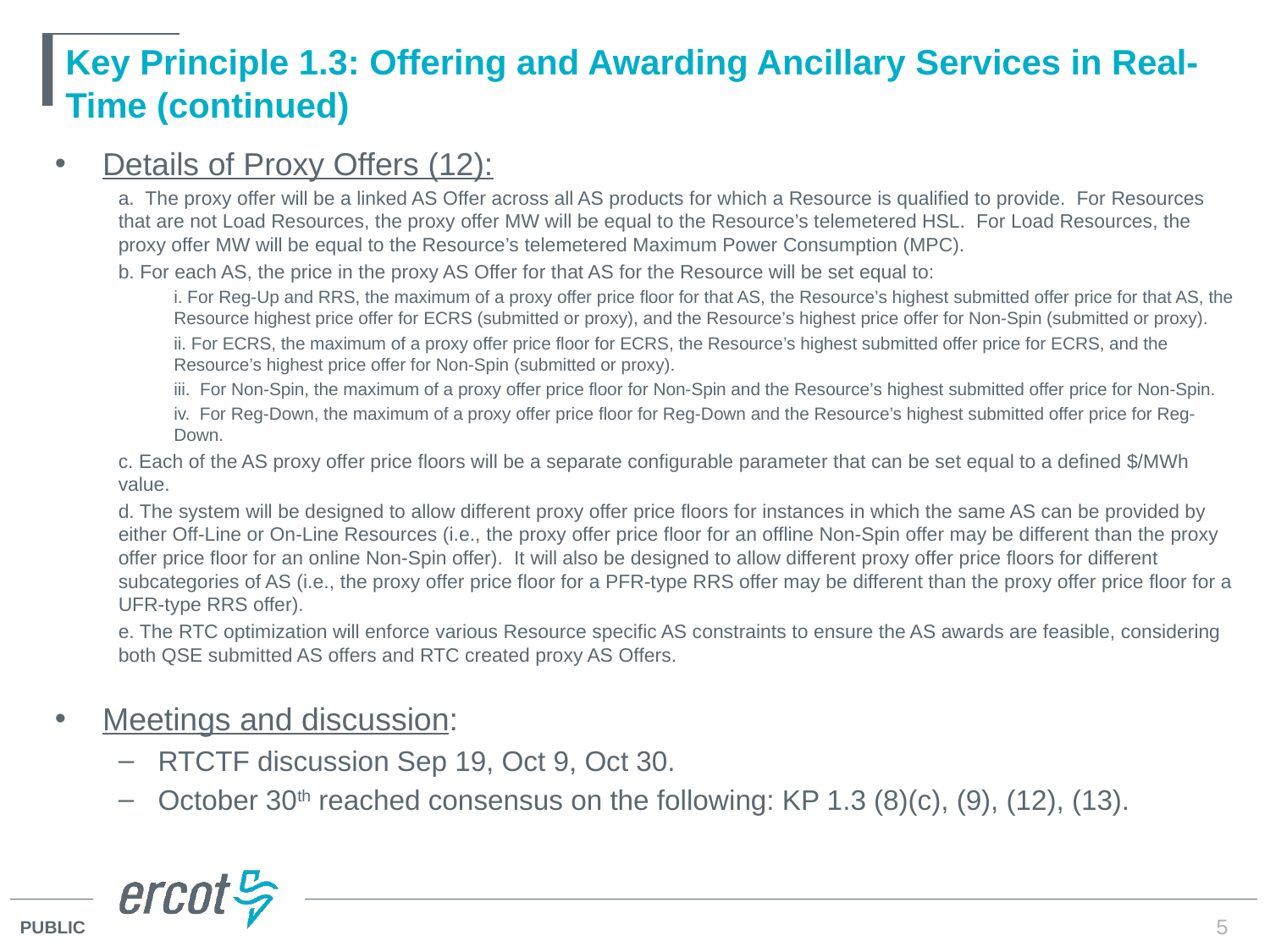

# Key Principle 1.3: Offering and Awarding Ancillary Services in Real-Time (continued)
Details of Proxy Offers (12):
a.  The proxy offer will be a linked AS Offer across all AS products for which a Resource is qualified to provide.  For Resources that are not Load Resources, the proxy offer MW will be equal to the Resource’s telemetered HSL.  For Load Resources, the proxy offer MW will be equal to the Resource’s telemetered Maximum Power Consumption (MPC).
b. For each AS, the price in the proxy AS Offer for that AS for the Resource will be set equal to:
i. For Reg-Up and RRS, the maximum of a proxy offer price floor for that AS, the Resource’s highest submitted offer price for that AS, the Resource highest price offer for ECRS (submitted or proxy), and the Resource’s highest price offer for Non-Spin (submitted or proxy).
ii. For ECRS, the maximum of a proxy offer price floor for ECRS, the Resource’s highest submitted offer price for ECRS, and the Resource’s highest price offer for Non-Spin (submitted or proxy).
iii.  For Non-Spin, the maximum of a proxy offer price floor for Non-Spin and the Resource’s highest submitted offer price for Non-Spin.
iv.  For Reg-Down, the maximum of a proxy offer price floor for Reg-Down and the Resource’s highest submitted offer price for Reg-Down.
c. Each of the AS proxy offer price floors will be a separate configurable parameter that can be set equal to a defined $/MWh value.
d. The system will be designed to allow different proxy offer price floors for instances in which the same AS can be provided by either Off-Line or On-Line Resources (i.e., the proxy offer price floor for an offline Non-Spin offer may be different than the proxy offer price floor for an online Non-Spin offer).  It will also be designed to allow different proxy offer price floors for different subcategories of AS (i.e., the proxy offer price floor for a PFR-type RRS offer may be different than the proxy offer price floor for a UFR-type RRS offer).
e. The RTC optimization will enforce various Resource specific AS constraints to ensure the AS awards are feasible, considering both QSE submitted AS offers and RTC created proxy AS Offers.

Meetings and discussion:
RTCTF discussion Sep 19, Oct 9, Oct 30.
October 30th reached consensus on the following: KP 1.3 (8)(c), (9), (12), (13).

5